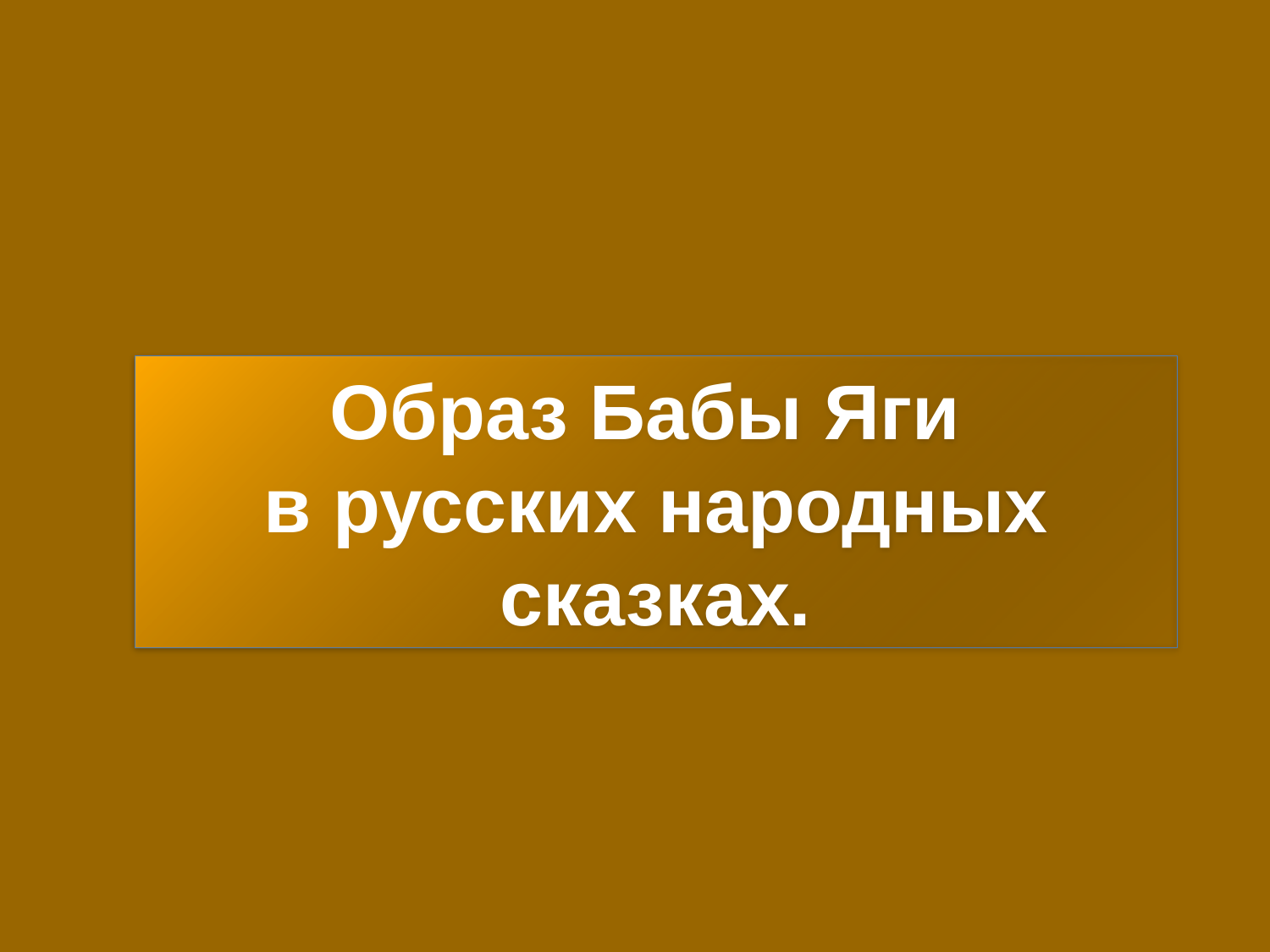

Образ Бабы Яги
в русских народных сказках.